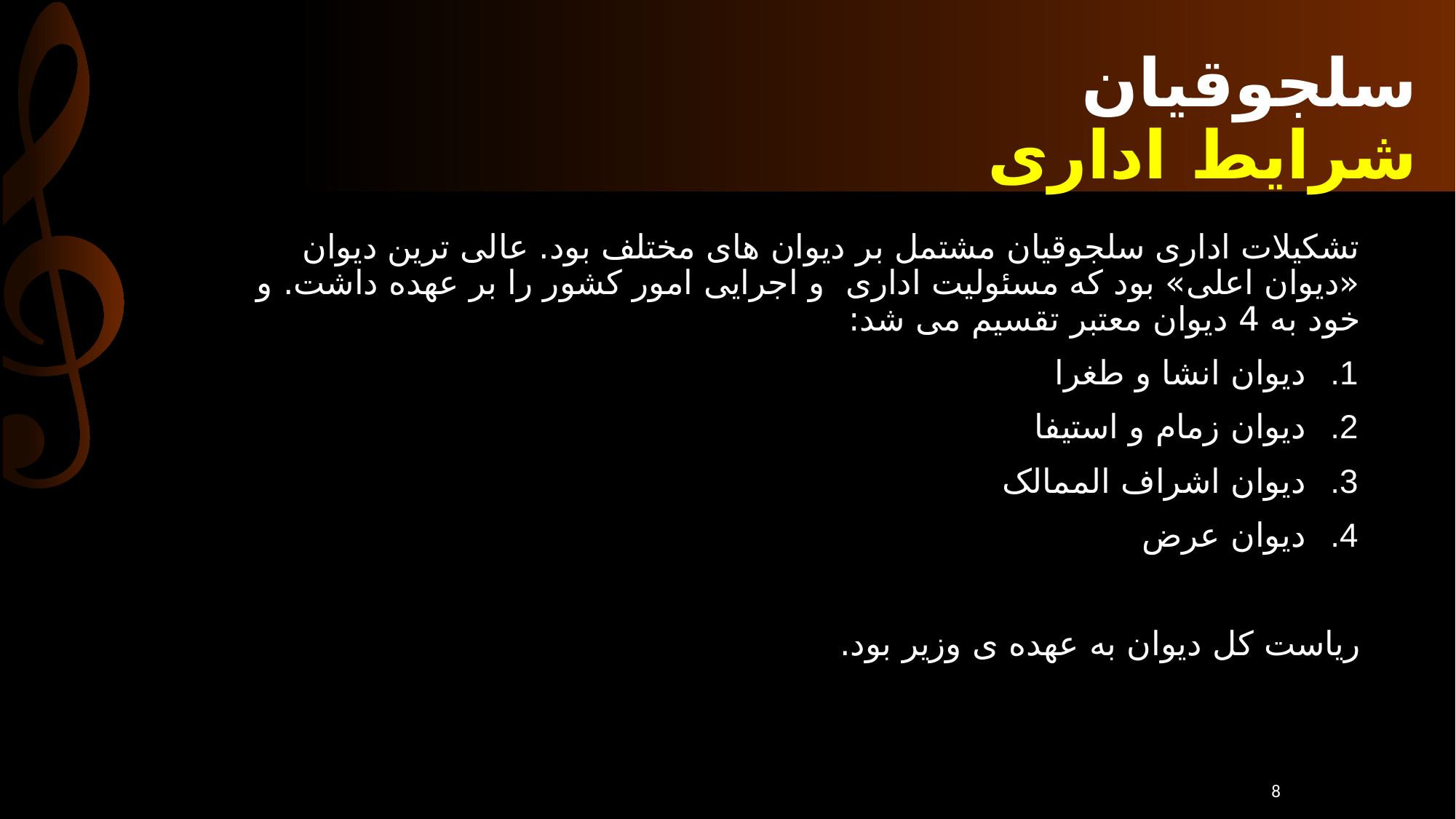

# سلجوقیان شرایط اداری
تشکیلات اداری سلجوقیان مشتمل بر دیوان های مختلف بود. عالی ترین دیوان «دیوان اعلی» بود که مسئولیت اداری  و اجرایی امور کشور را بر عهده داشت. و خود به 4 دیوان معتبر تقسیم می شد:
دیوان انشا و طغرا
دیوان زمام و استیفا
دیوان اشراف الممالک
دیوان عرض

ریاست کل دیوان به عهده ی وزیر بود.
8